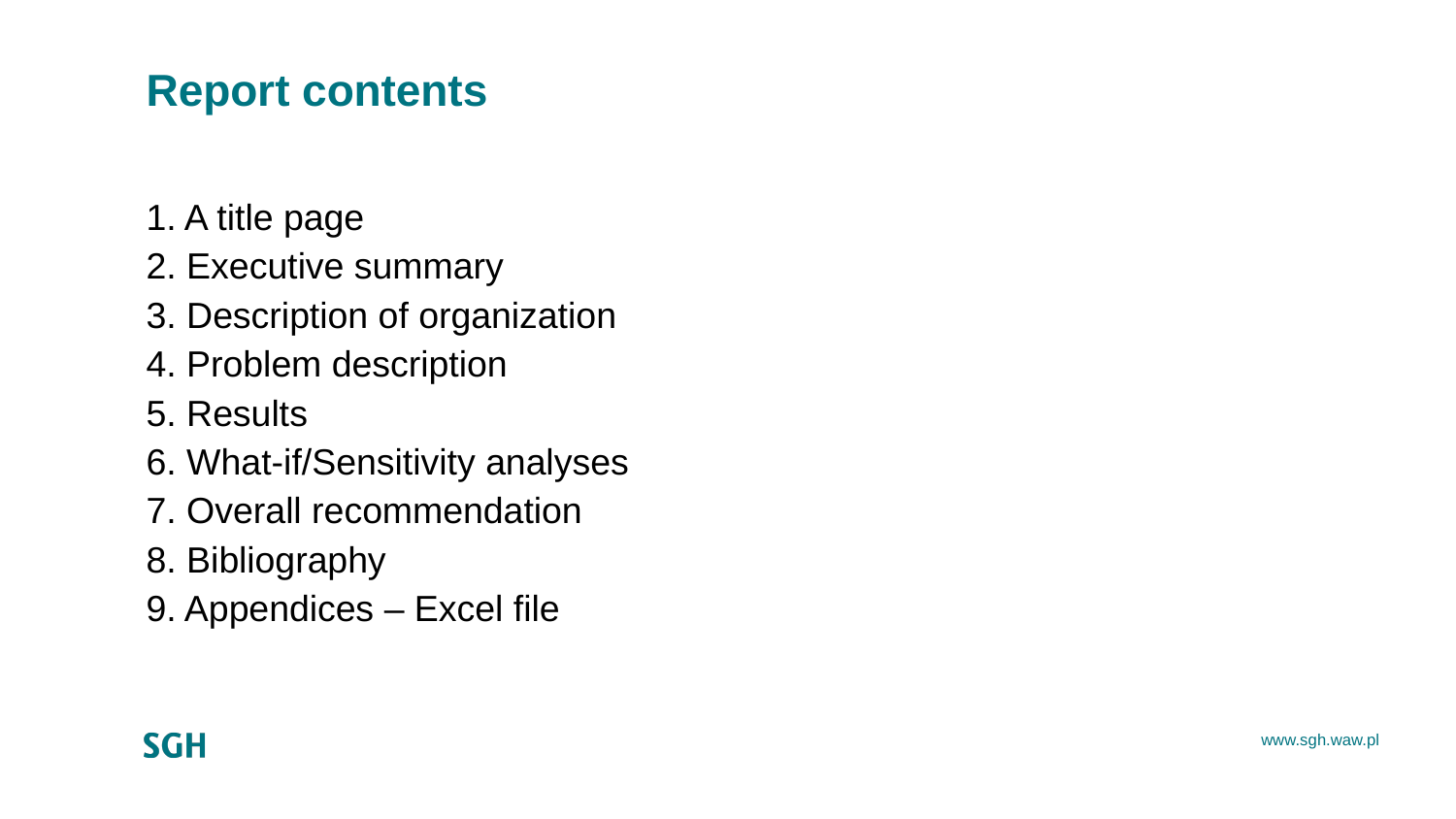

# Report contents
1. A title page
2. Executive summary
3. Description of organization
4. Problem description
5. Results
6. What-if/Sensitivity analyses
7. Overall recommendation
8. Bibliography
9. Appendices – Excel file